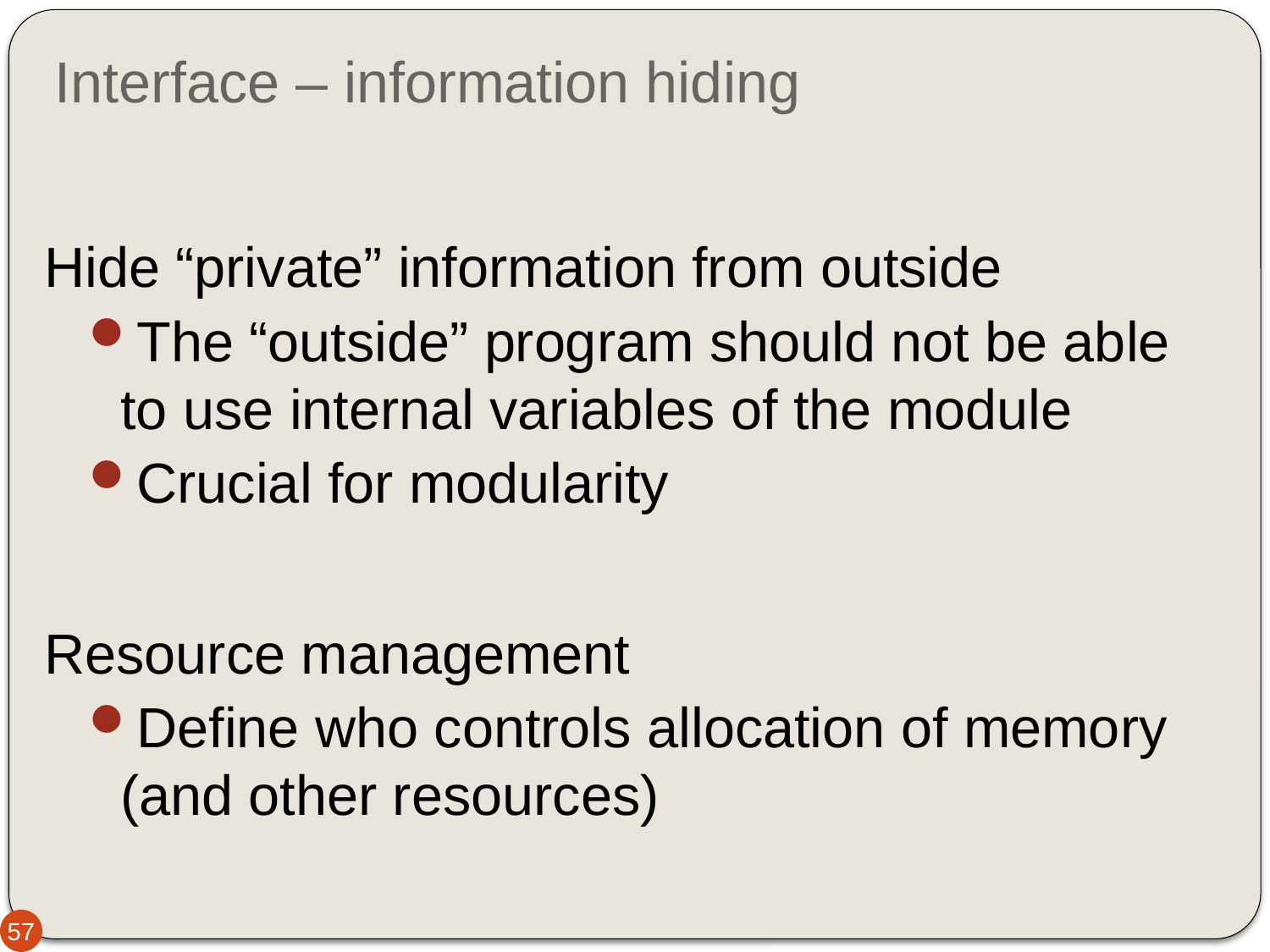

# Interface – information hiding
Hide “private” information from outside
The “outside” program should not be able to use internal variables of the module
Crucial for modularity

Resource management
Define who controls allocation of memory (and other resources)
57